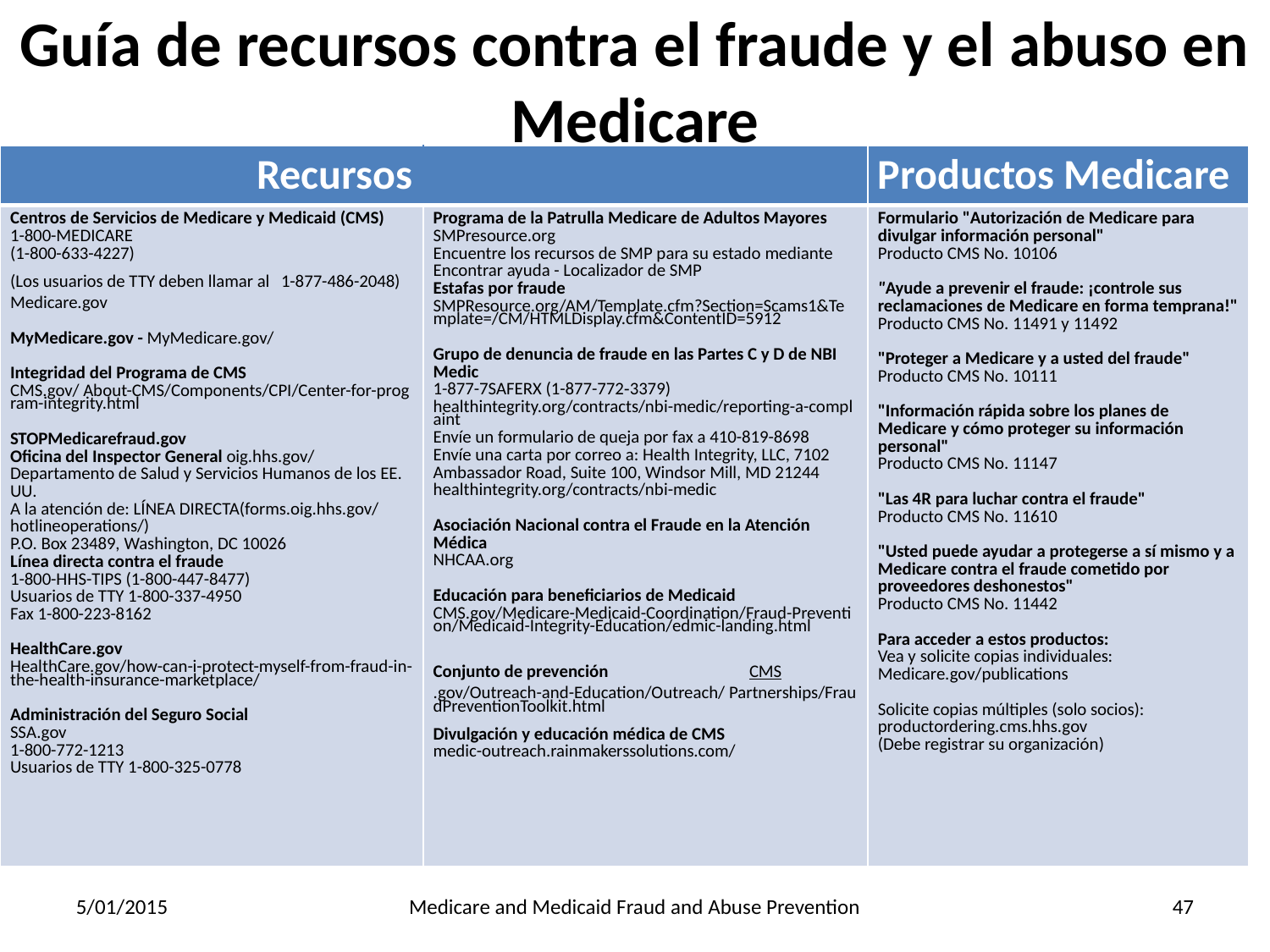

# Guía de recursos contra el fraude y el abuso en Medicare
| Recursos | Recursos | Productos Medicare |
| --- | --- | --- |
| Centros de Servicios de Medicare y Medicaid (CMS) 1-800-MEDICARE (1-800-633-4227) (Los usuarios de TTY deben llamar al 1-877-486-2048) Medicare.gov MyMedicare.gov - MyMedicare.gov/ Integridad del Programa de CMS CMS.gov/ About-CMS/Components/CPI/Center-for-program-integrity.html STOPMedicarefraud.gov Oficina del Inspector General oig.hhs.gov/ Departamento de Salud y Servicios Humanos de los EE. UU. A la atención de: LÍNEA DIRECTA(forms.oig.hhs.gov/ hotlineoperations/) P.O. Box 23489, Washington, DC 10026 Línea directa contra el fraude 1-800-HHS-TIPS (1-800-447-8477) Usuarios de TTY 1-800-337-4950 Fax 1-800-223-8162 HealthCare.gov HealthCare.gov/how-can-i-protect-myself-from-fraud-in-the-health-insurance-marketplace/ Administración del Seguro Social SSA.gov 1-800-772-1213 Usuarios de TTY 1-800-325-0778 | Programa de la Patrulla Medicare de Adultos Mayores SMPresource.org Encuentre los recursos de SMP para su estado mediante Encontrar ayuda - Localizador de SMP Estafas por fraude SMPResource.org/AM/Template.cfm?Section=Scams1&Template=/CM/HTMLDisplay.cfm&ContentID=5912 Grupo de denuncia de fraude en las Partes C y D de NBI Medic 1-877-7SAFERX (1-877-772‑3379) healthintegrity.org/contracts/nbi-medic/reporting-a-complaint Envíe un formulario de queja por fax a 410-819-8698 Envíe una carta por correo a: Health Integrity, LLC, 7102 Ambassador Road, Suite 100, Windsor Mill, MD 21244 healthintegrity.org/contracts/nbi-medic Asociación Nacional contra el Fraude en la Atención Médica NHCAA.org Educación para beneficiarios de Medicaid CMS.gov/Medicare-Medicaid-Coordination/Fraud-Prevention/Medicaid-Integrity-Education/edmic-landing.html Conjunto de prevención CMS.gov/Outreach-and-Education/Outreach/ Partnerships/FraudPreventionToolkit.html Divulgación y educación médica de CMS medic-outreach.rainmakerssolutions.com/ | Formulario "Autorización de Medicare para divulgar información personal" Producto CMS No. 10106 "Ayude a prevenir el fraude: ¡controle sus reclamaciones de Medicare en forma temprana!" Producto CMS No. 11491 y 11492 "Proteger a Medicare y a usted del fraude" Producto CMS No. 10111 "Información rápida sobre los planes de Medicare y cómo proteger su información personal" Producto CMS No. 11147 "Las 4R para luchar contra el fraude" Producto CMS No. 11610 "Usted puede ayudar a protegerse a sí mismo y a Medicare contra el fraude cometido por proveedores deshonestos" Producto CMS No. 11442 Para acceder a estos productos: Vea y solicite copias individuales: Medicare.gov/publications Solicite copias múltiples (solo socios): productordering.cms.hhs.gov (Debe registrar su organización) |
5/01/2015
Medicare and Medicaid Fraud and Abuse Prevention
47